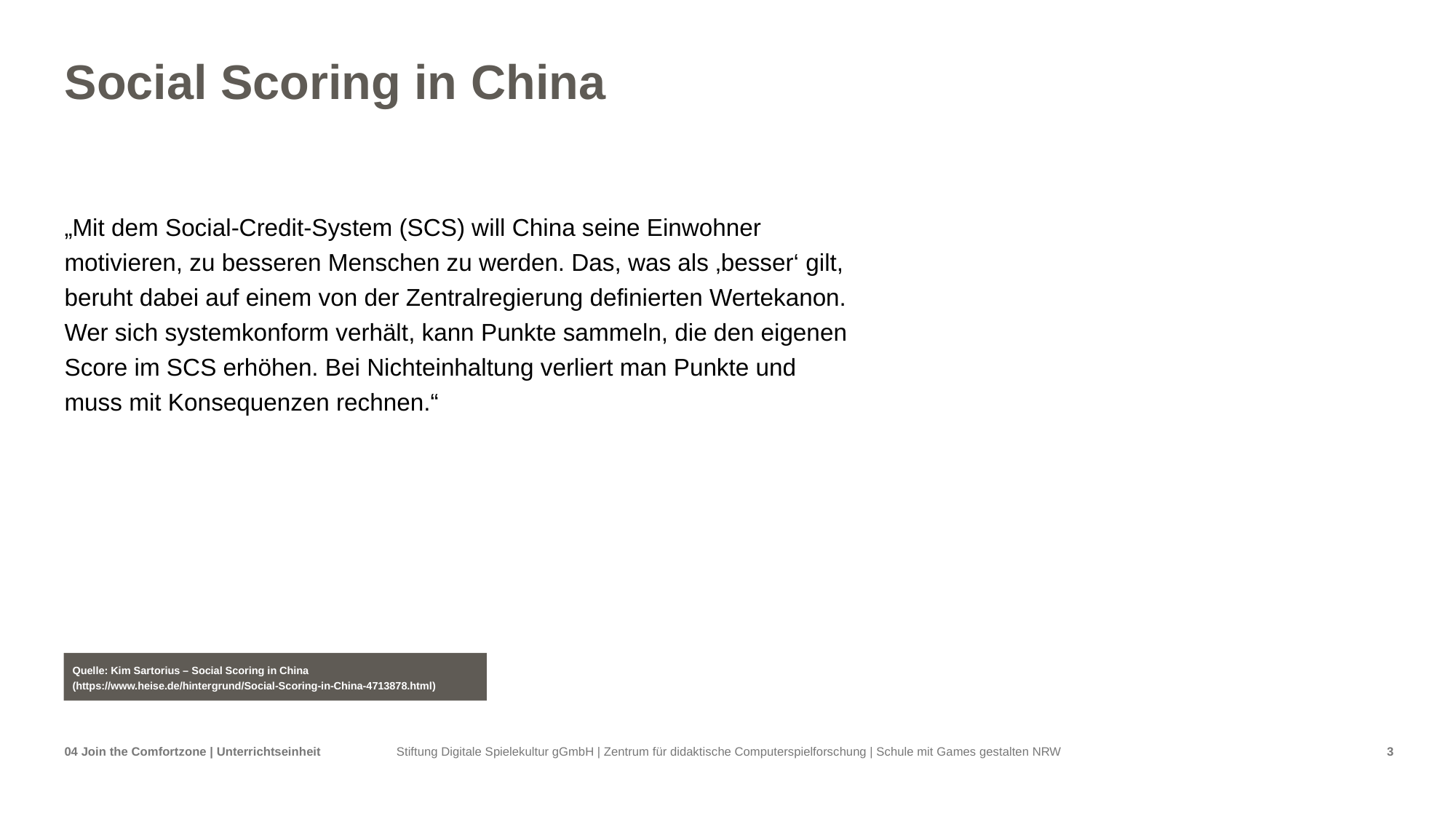

# Social Scoring in China
„Mit dem Social-Credit-System (SCS) will China seine Einwohner motivieren, zu besseren Menschen zu werden. Das, was als ‚besser‘ gilt, beruht dabei auf einem von der Zentralregierung definierten Wertekanon.
Wer sich systemkonform verhält, kann Punkte sammeln, die den eigenen Score im SCS erhöhen. Bei Nichteinhaltung verliert man Punkte und
muss mit Konsequenzen rechnen.“
Quelle: Kim Sartorius – Social Scoring in China (https://www.heise.de/hintergrund/Social-Scoring-in-China-4713878.html)
04 Join the Comfortzone | Unterrichtseinheit
3